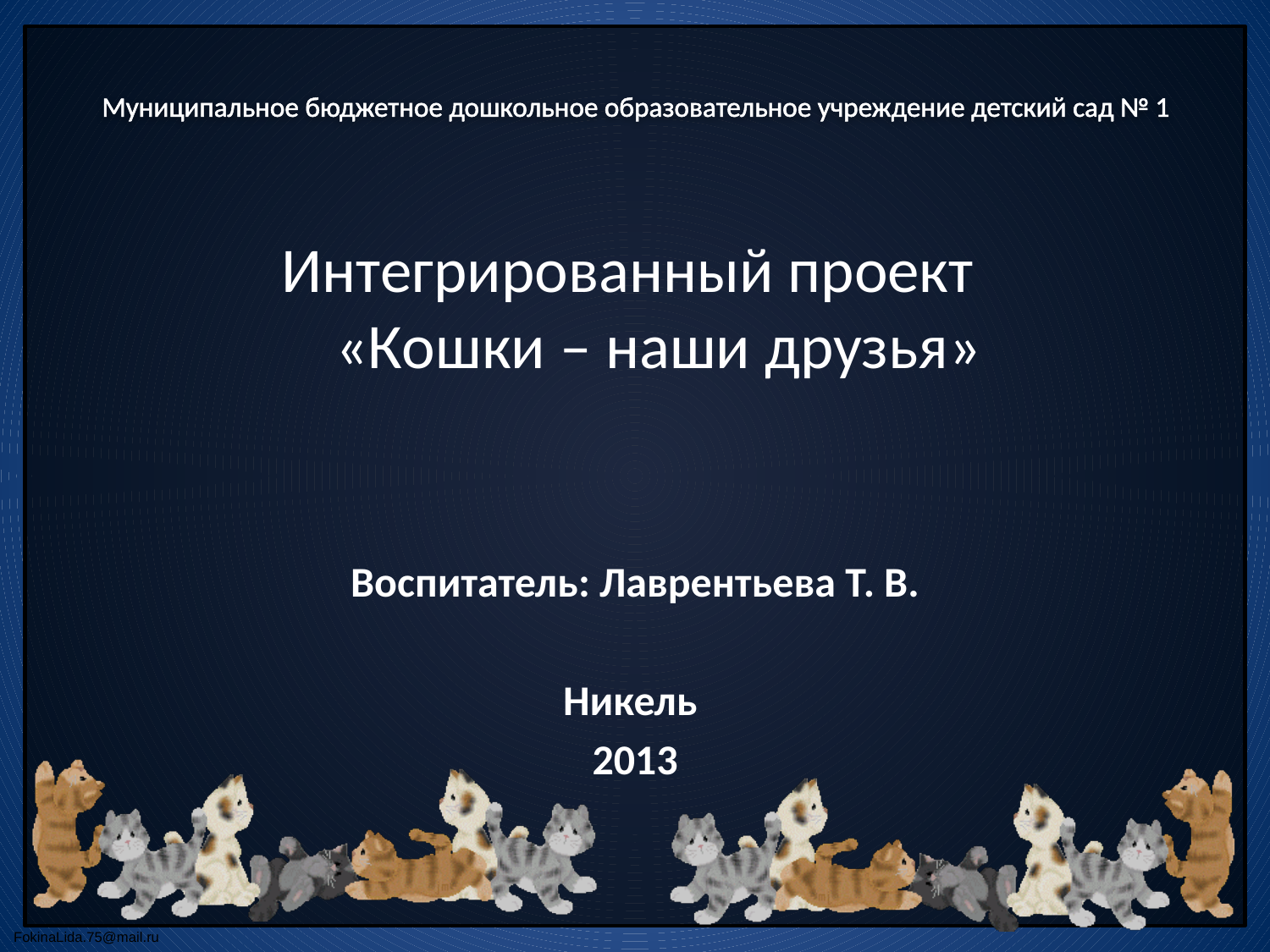

# Муниципальное бюджетное дошкольное образовательное учреждение детский сад № 1
Интегрированный проект
«Кошки – наши друзья»

Воспитатель: Лаврентьева Т. В.

Никель
2013